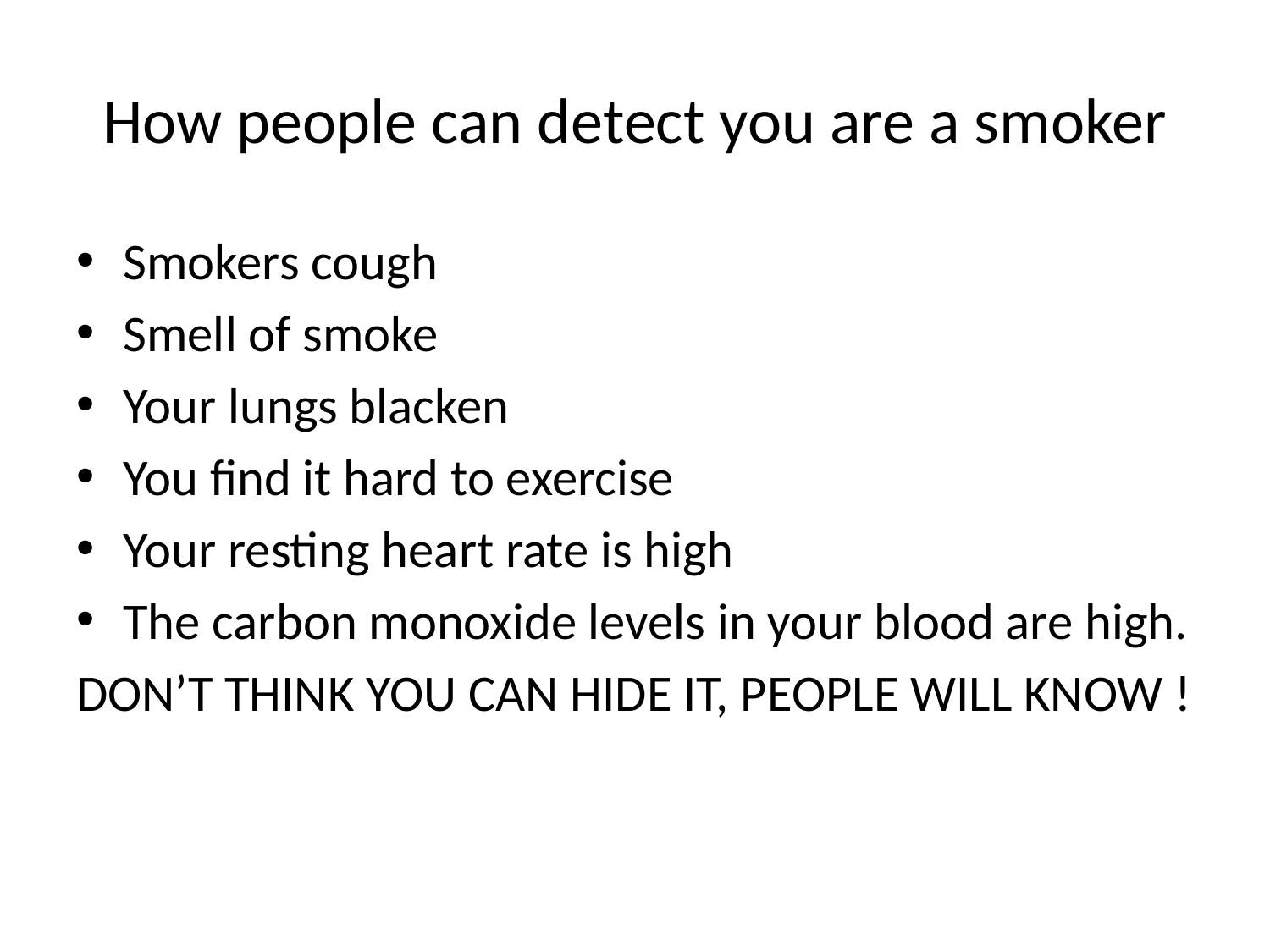

# How people can detect you are a smoker
Smokers cough
Smell of smoke
Your lungs blacken
You find it hard to exercise
Your resting heart rate is high
The carbon monoxide levels in your blood are high.
DON’T THINK YOU CAN HIDE IT, PEOPLE WILL KNOW !